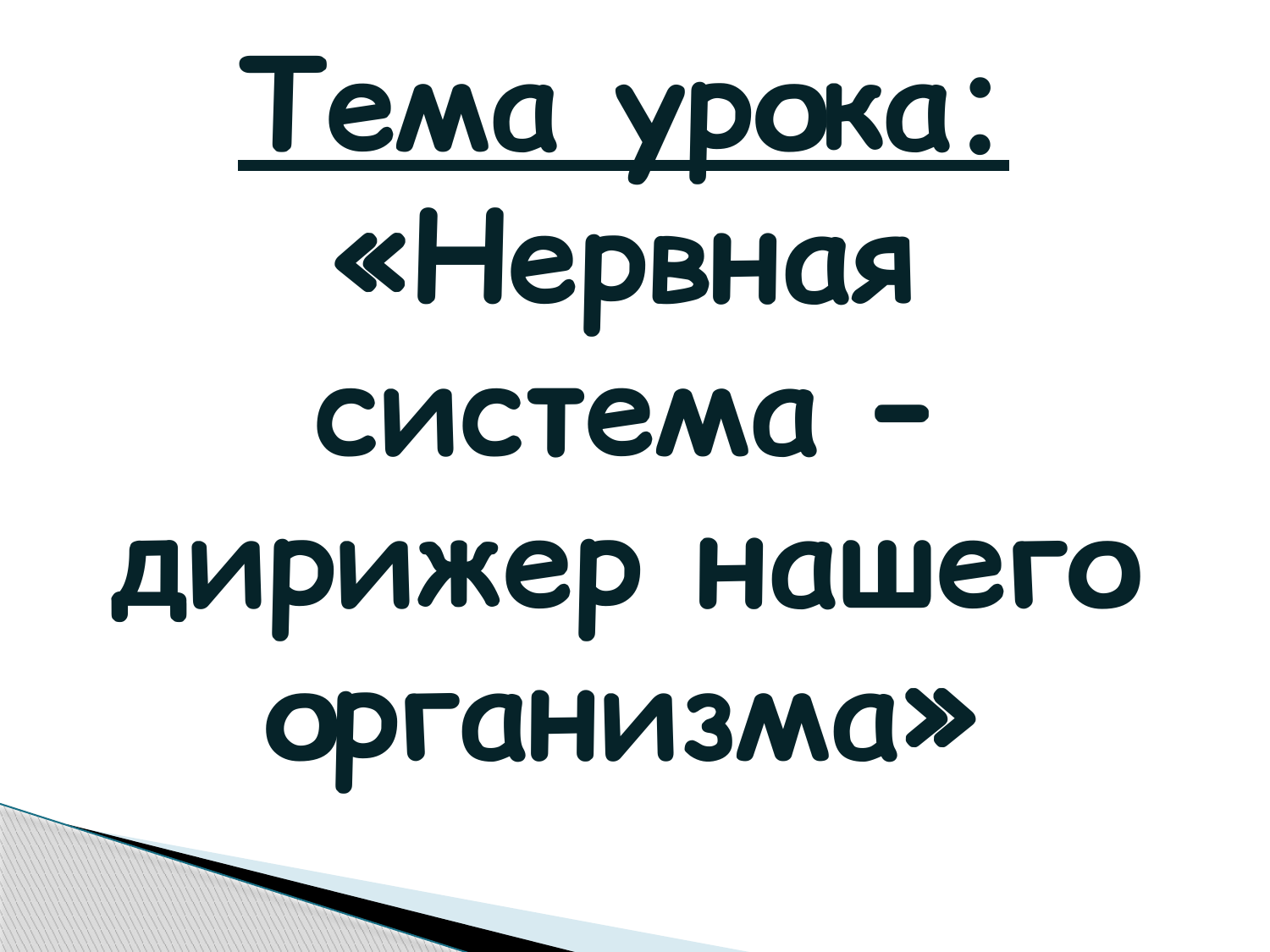

Тема урока:
«Нервная система – дирижер нашего организма»